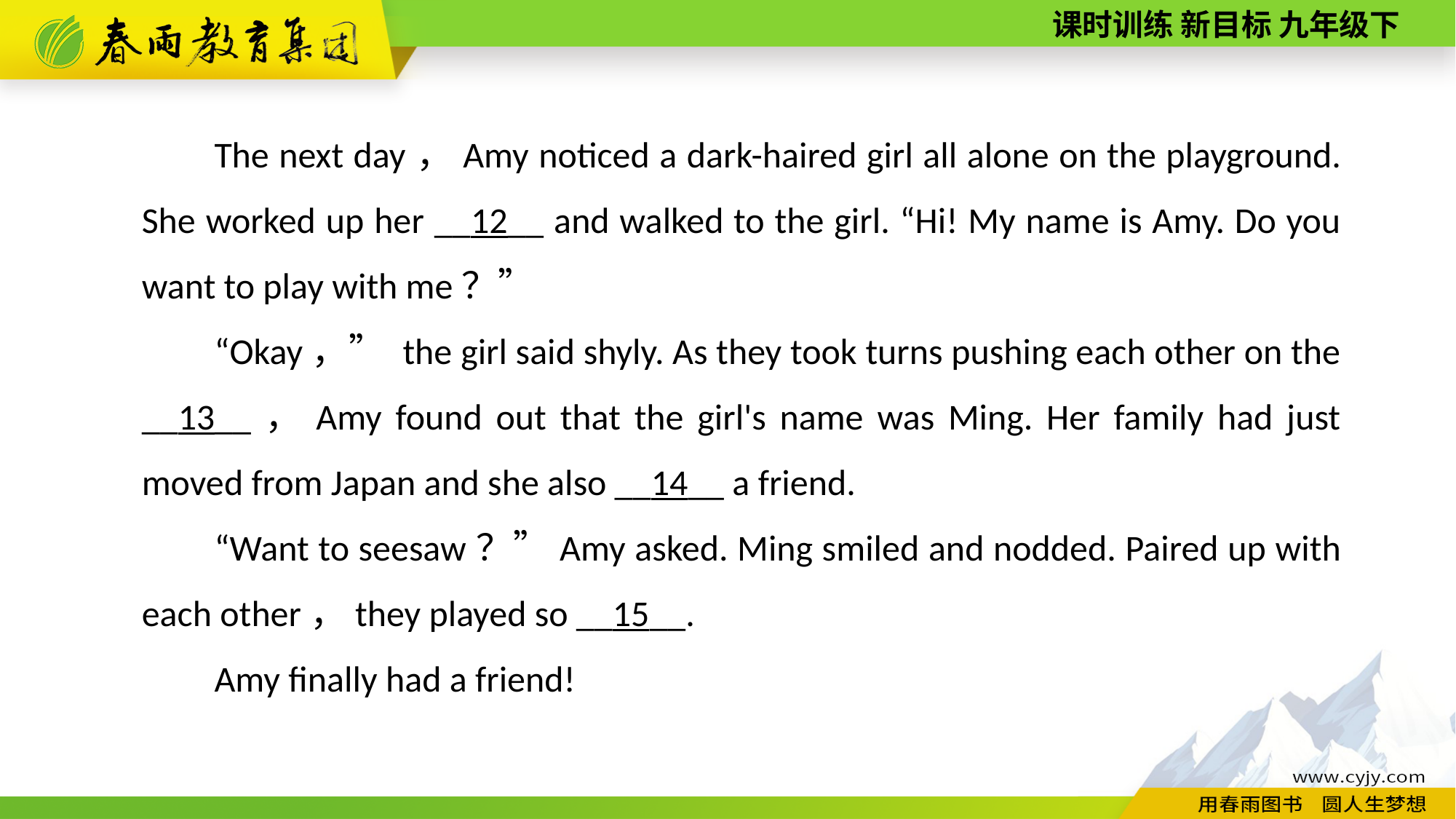

The next day，Amy noticed a dark­-haired girl all alone on the playground. She worked up her __12__ and walked to the girl. “Hi! My name is Amy. Do you want to play with me？”
“Okay，” the girl said shyly. As they took turns pushing each other on the __13__，Amy found out that the girl's name was Ming. Her family had just moved from Japan and she also __14__ a friend.
“Want to seesaw？”Amy asked. Ming smiled and nodded. Paired up with each other，they played so __15__.
Amy finally had a friend!